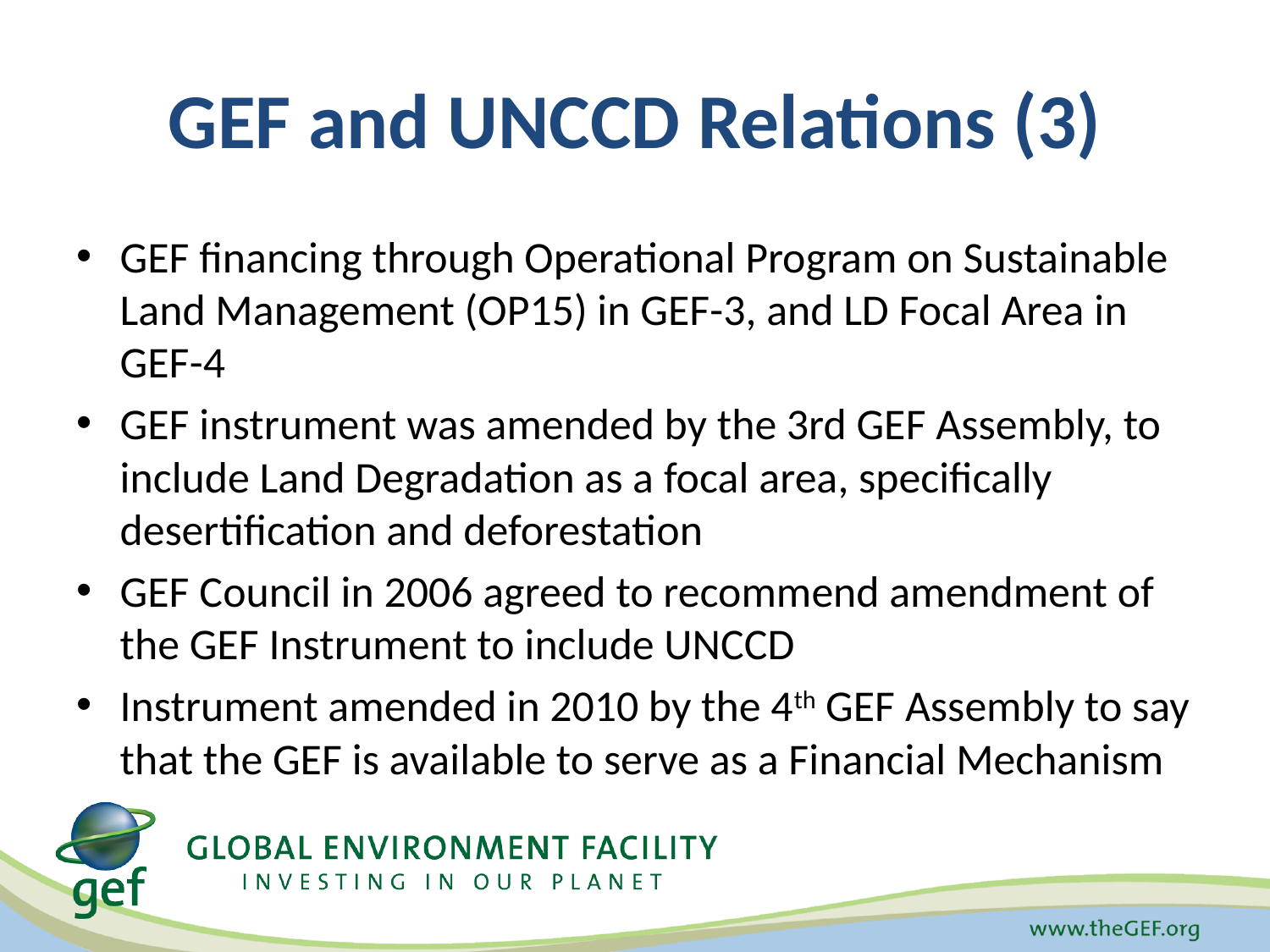

# GEF and UNCCD Relations (3)
GEF financing through Operational Program on Sustainable Land Management (OP15) in GEF-3, and LD Focal Area in GEF-4
GEF instrument was amended by the 3rd GEF Assembly, to include Land Degradation as a focal area, specifically desertification and deforestation
GEF Council in 2006 agreed to recommend amendment of the GEF Instrument to include UNCCD
Instrument amended in 2010 by the 4th GEF Assembly to say that the GEF is available to serve as a Financial Mechanism